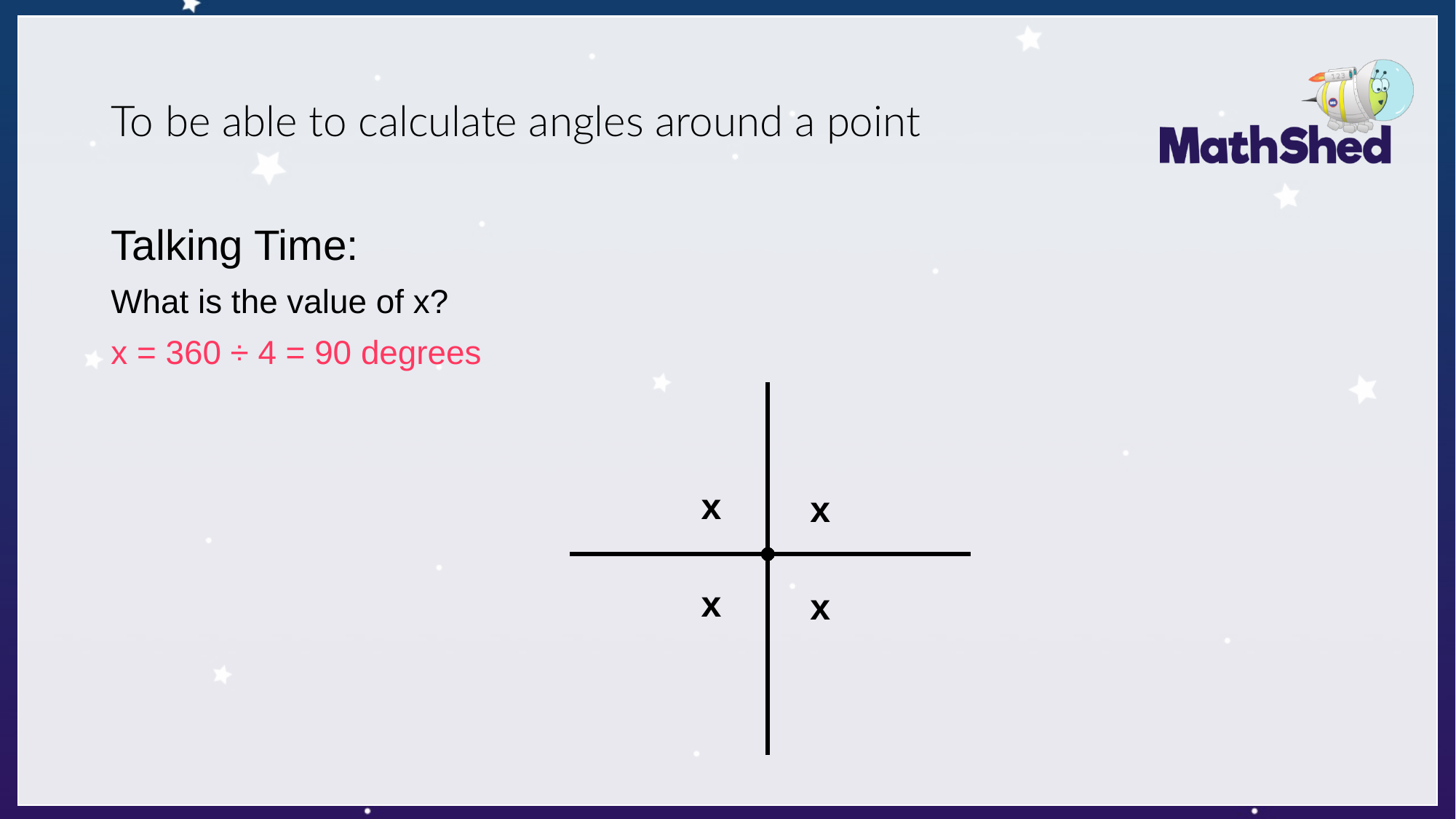

# To be able to calculate angles around a point
Talking Time:
What is the value of x?
x = 360 ÷ 4 = 90 degrees

x
x
x
x